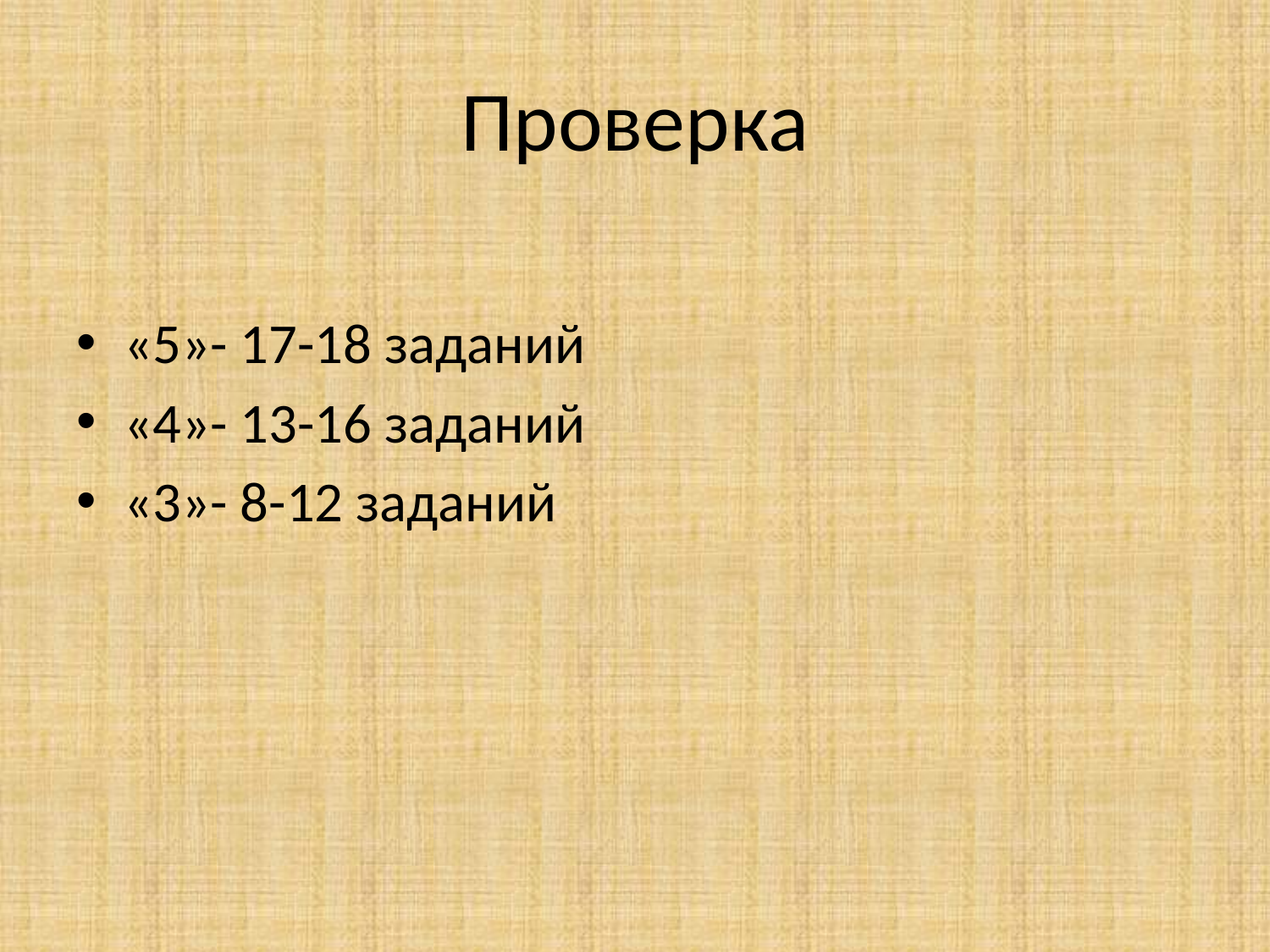

# Проверка

«5»- 17-18 заданий
«4»- 13-16 заданий
«3»- 8-12 заданий